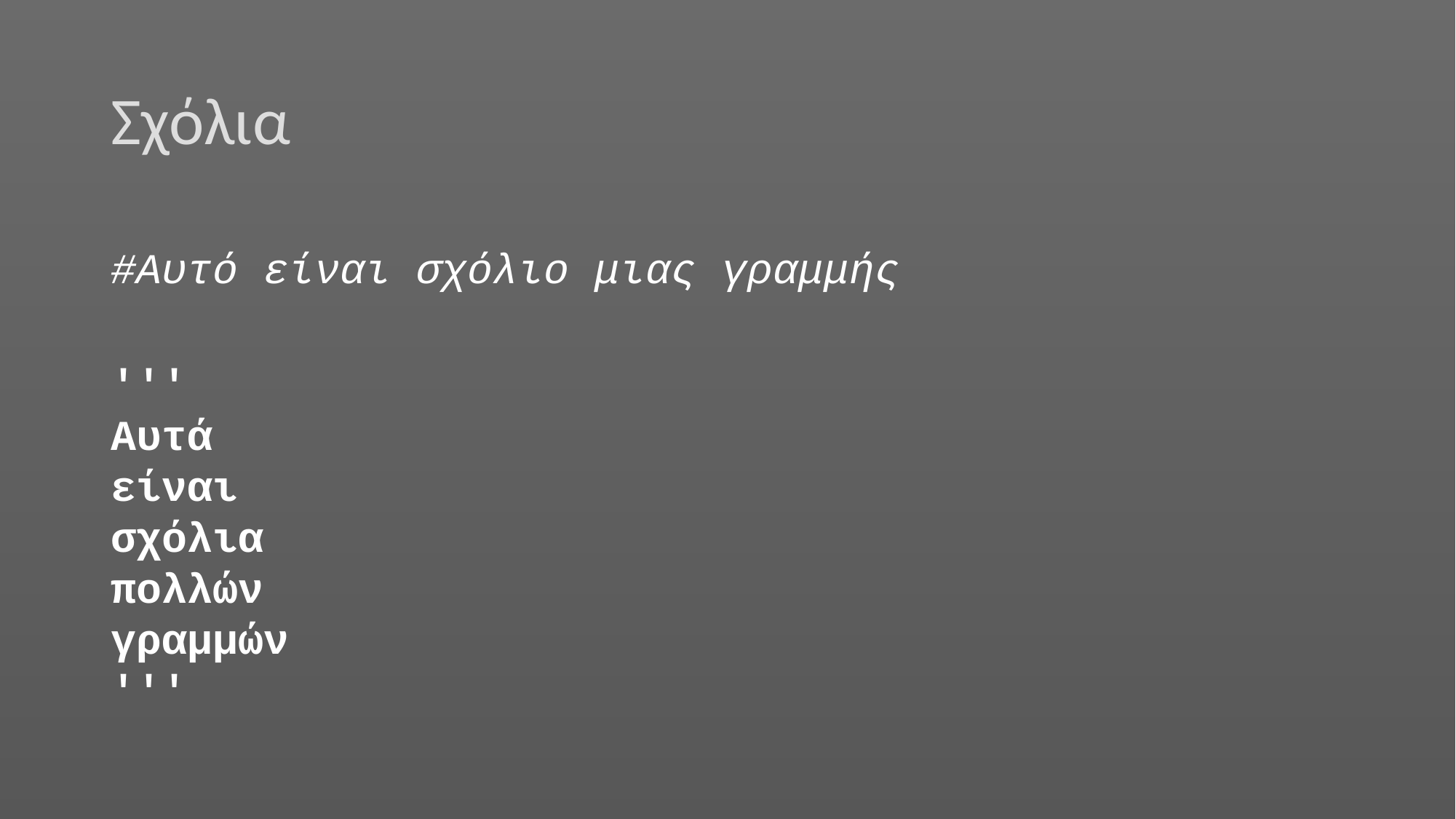

# Σχόλια
#Αυτό είναι σχόλιο μιας γραμμής
'''
Αυτά
είναι
σχόλια
πολλών
γραμμών
'''